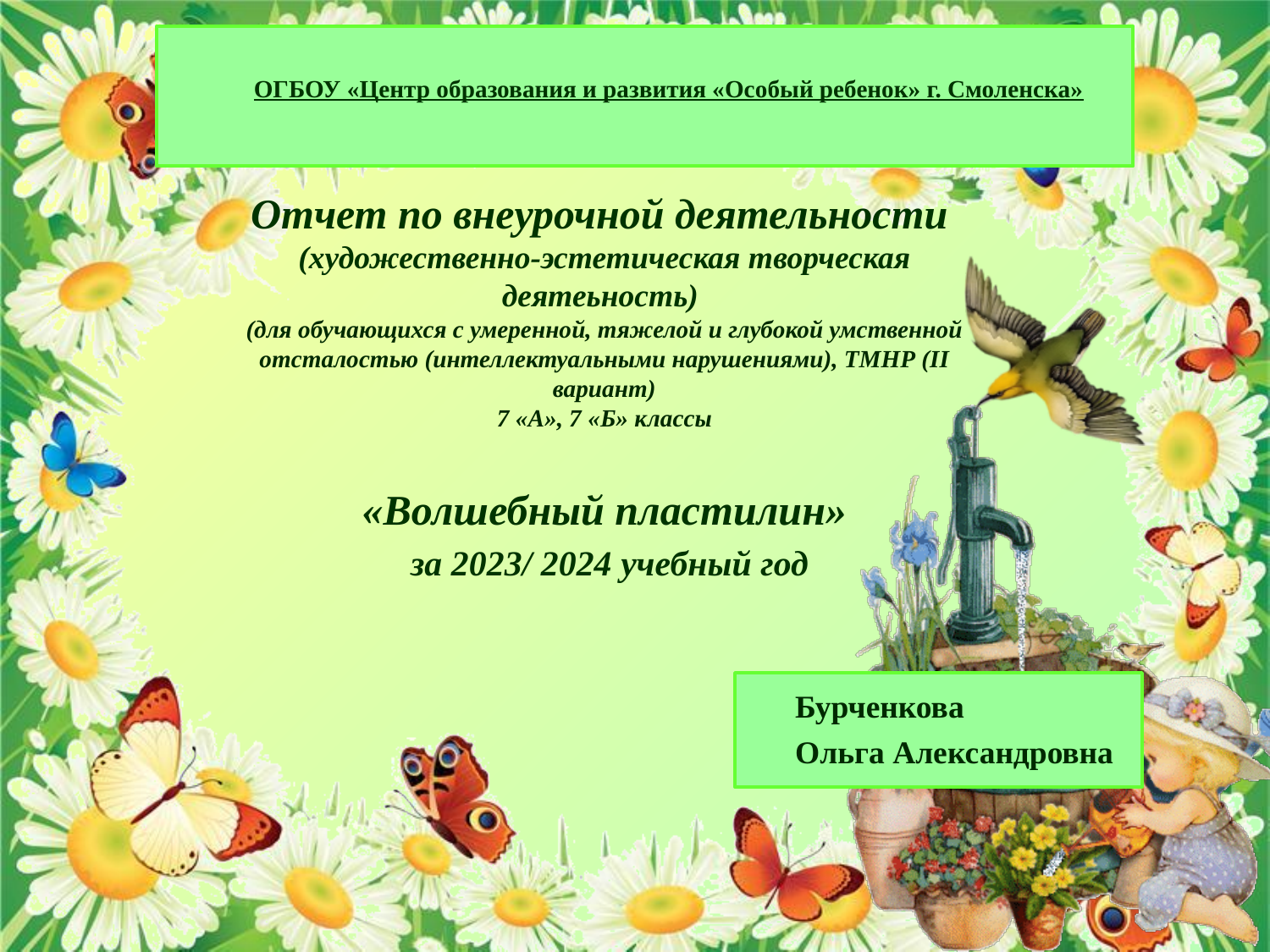

ОГБОУ «Центр образования и развития «Особый ребенок» г. Смоленска»
Отчет по внеурочной деятельности
(художественно-эстетическая творческая деятеьность)
(для обучающихся с умеренной, тяжелой и глубокой умственной отсталостью (интеллектуальными нарушениями), ТМНР (II вариант)
7 «А», 7 «Б» классы
«Волшебный пластилин»
 за 2023/ 2024 учебный год

Бурченкова
Ольга Александровна